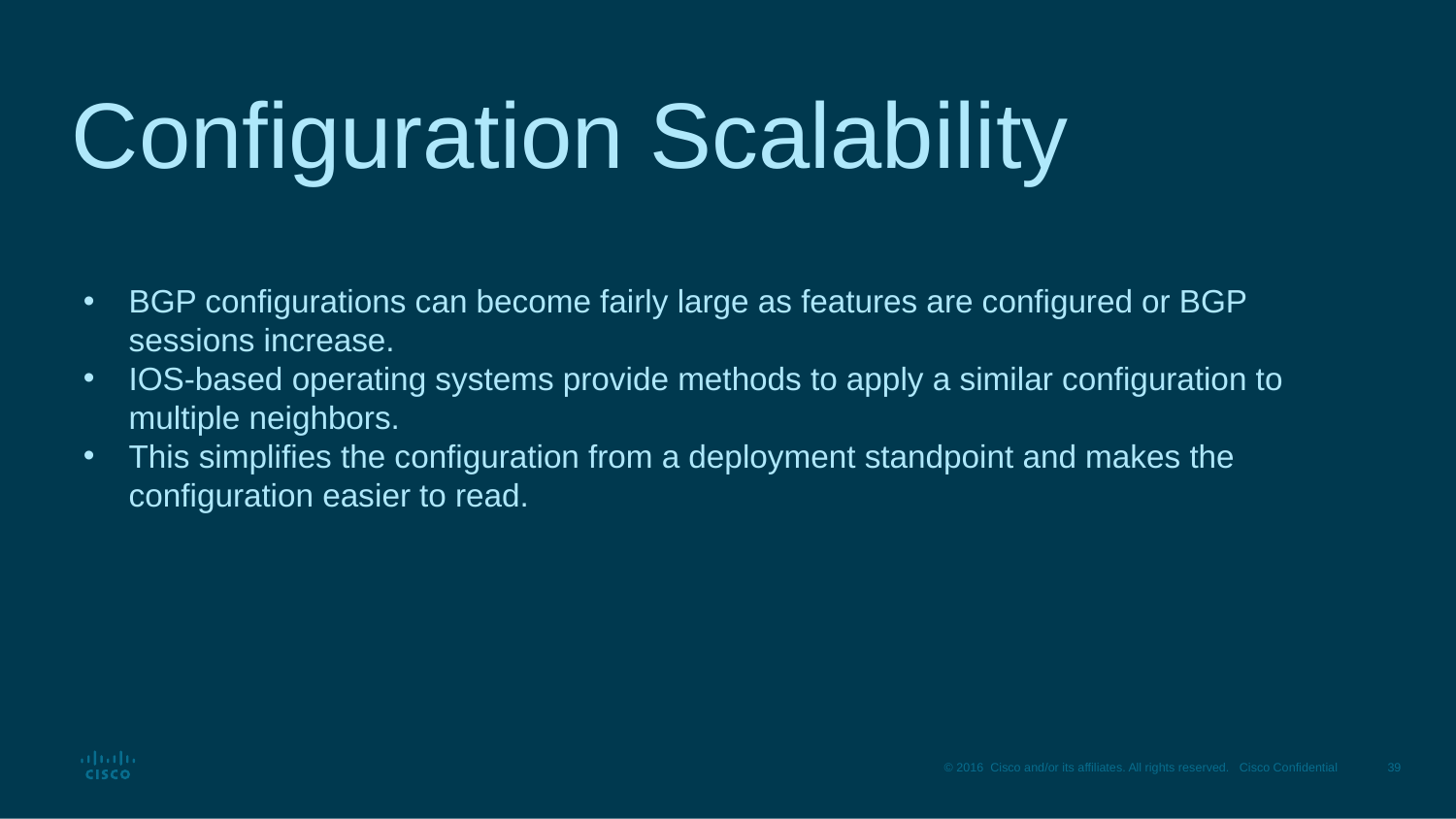

# Configuration Scalability
BGP configurations can become fairly large as features are configured or BGP sessions increase.
IOS-based operating systems provide methods to apply a similar configuration to multiple neighbors.
This simplifies the configuration from a deployment standpoint and makes the configuration easier to read.